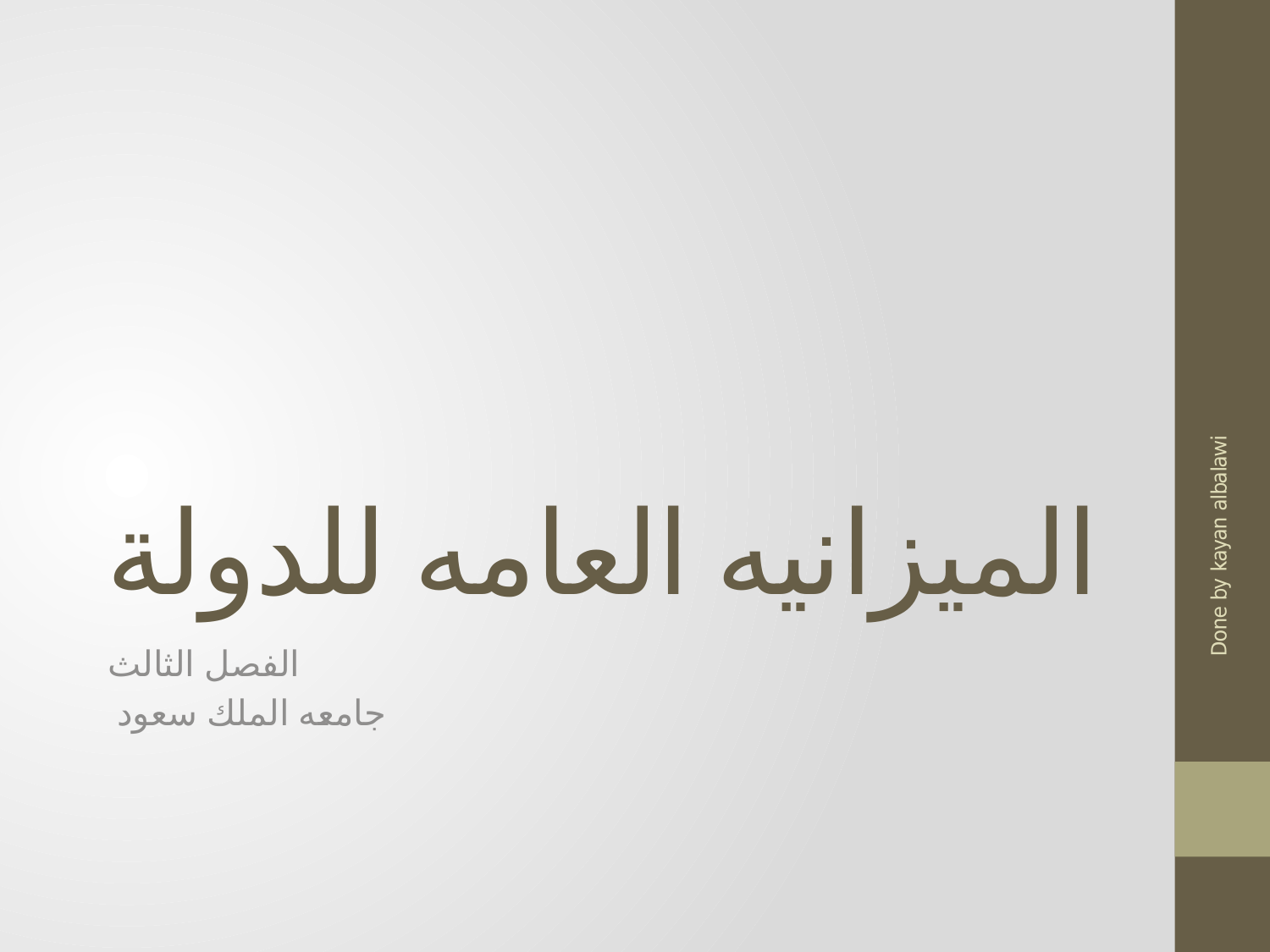

# الميزانيه العامه للدولة
Done by kayan albalawi
الفصل الثالث
جامعه الملك سعود